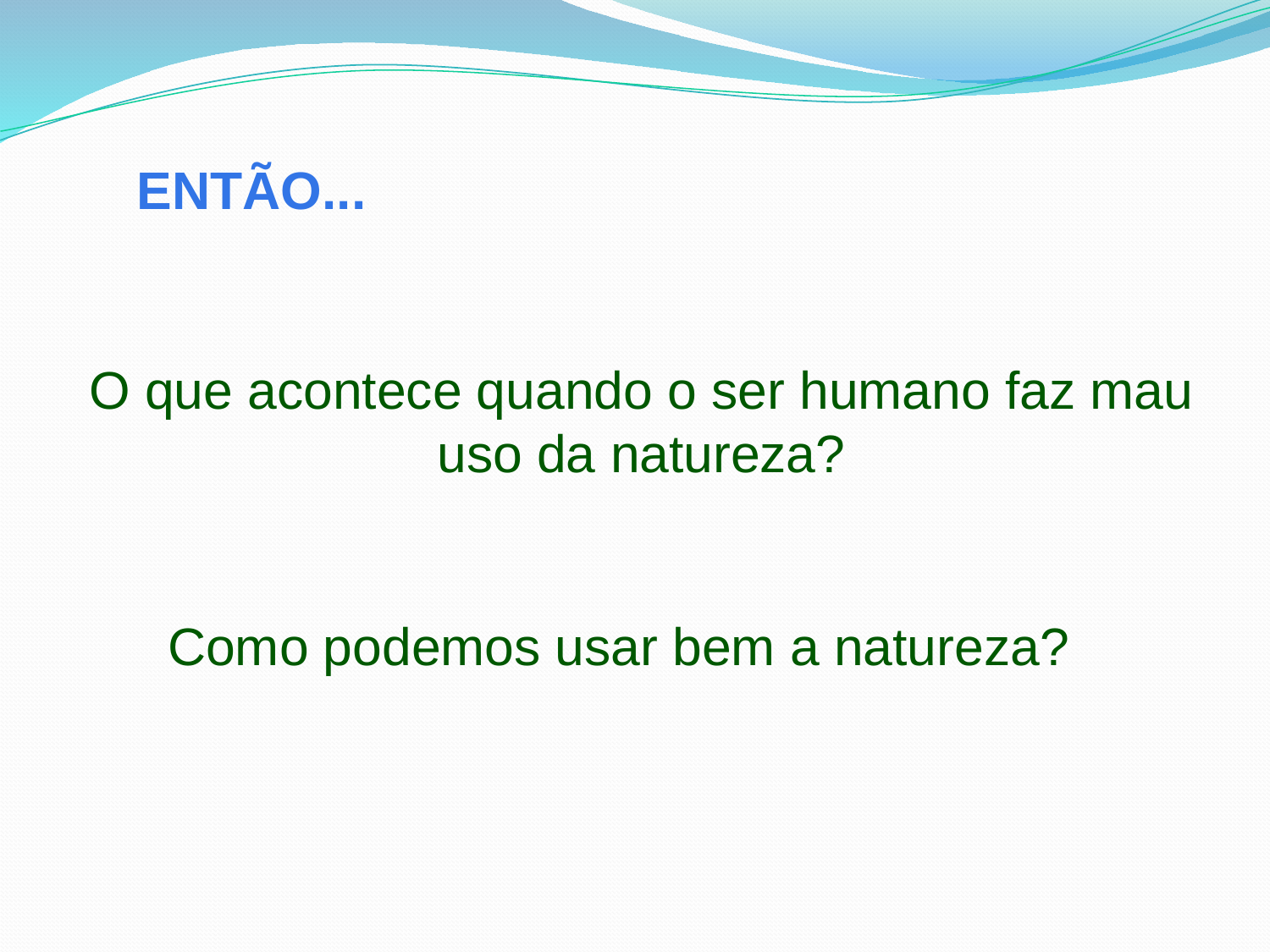

ENTÃO...
O que acontece quando o ser humano faz mau uso da natureza?
Como podemos usar bem a natureza?